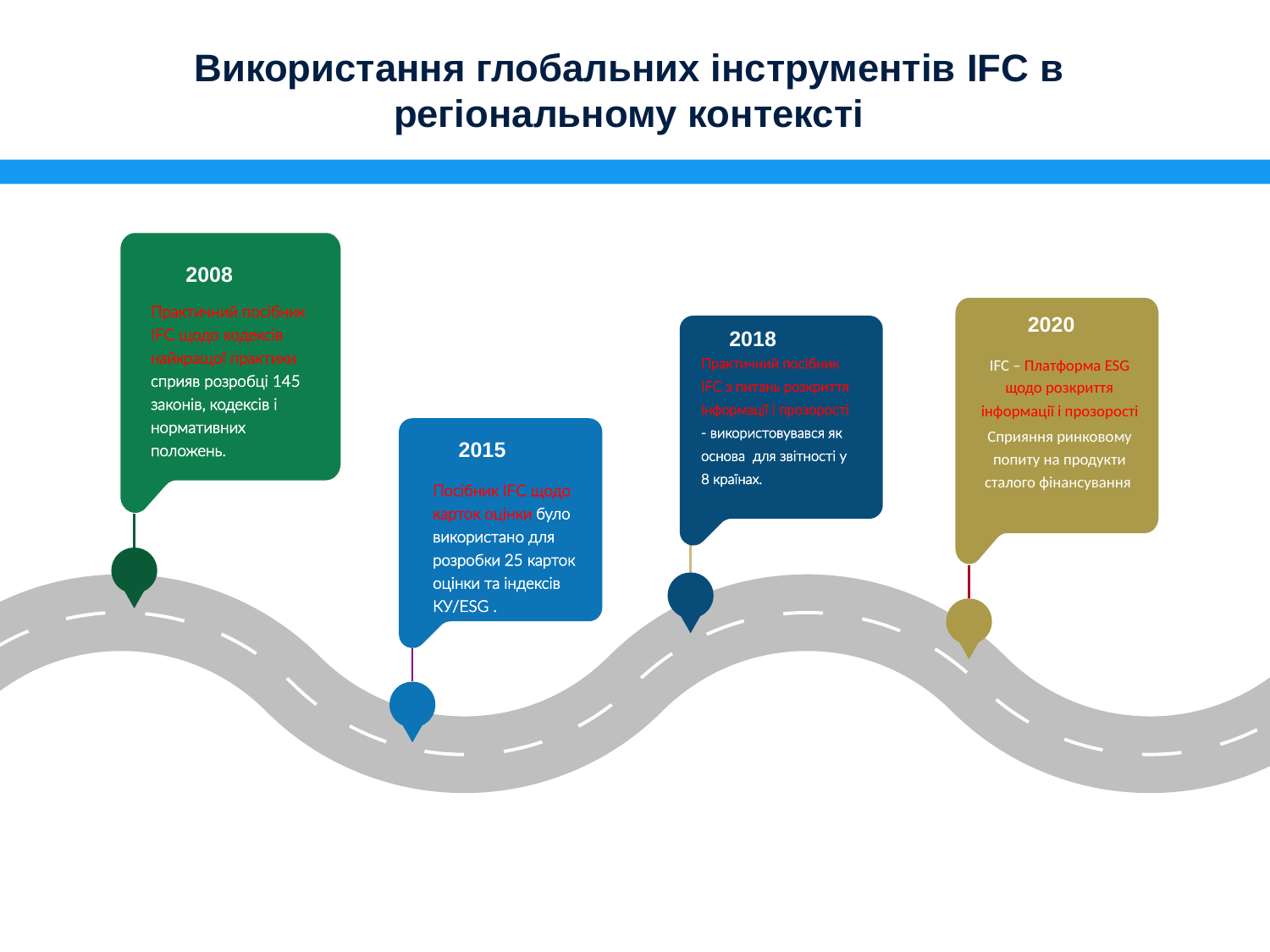

Використання глобальних інструментів IFC в регіональному контексті

2008
Практичний посібник IFC щодо кодексів найкращої практики сприяв розробці 145 законів, кодексів і  нормативних положень.

2020

2018
Практичний посібник IFC з питань розкриття інформації і прозорості  - використовувався як основа  для звітності у  8 країнах.
IFC – Платформа ESG щодо розкриття інформації і прозорості
Сприяння ринковому попиту на продукти сталого фінансування

2015
Посібник IFC щодо карток оцінки було використано для розробки 25 карток оцінки та індексів КУ/ESG .